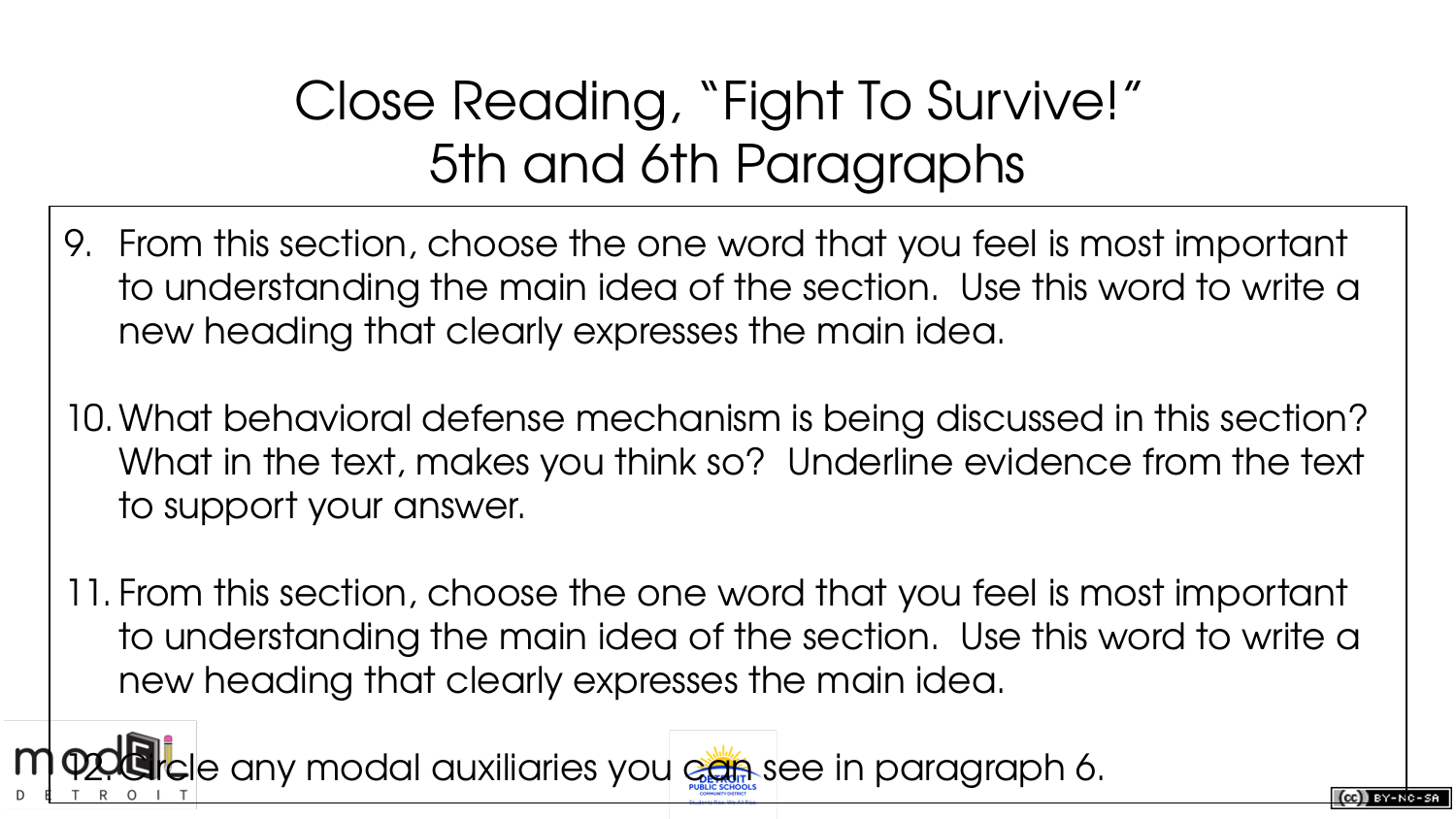

# Close Reading, “Fight To Survive!”
5th and 6th Paragraphs

From this section, choose the one word that you feel is most important to understanding the main idea of the section.  Use this word to write a new heading that clearly expresses the main idea.

What behavioral defense mechanism is being discussed in this section?  What in the text, makes you think so?  Underline evidence from the text to support your answer.

From this section, choose the one word that you feel is most important to understanding the main idea of the section.  Use this word to write a new heading that clearly expresses the main idea.

Circle any modal auxiliaries you can see in paragraph 6.